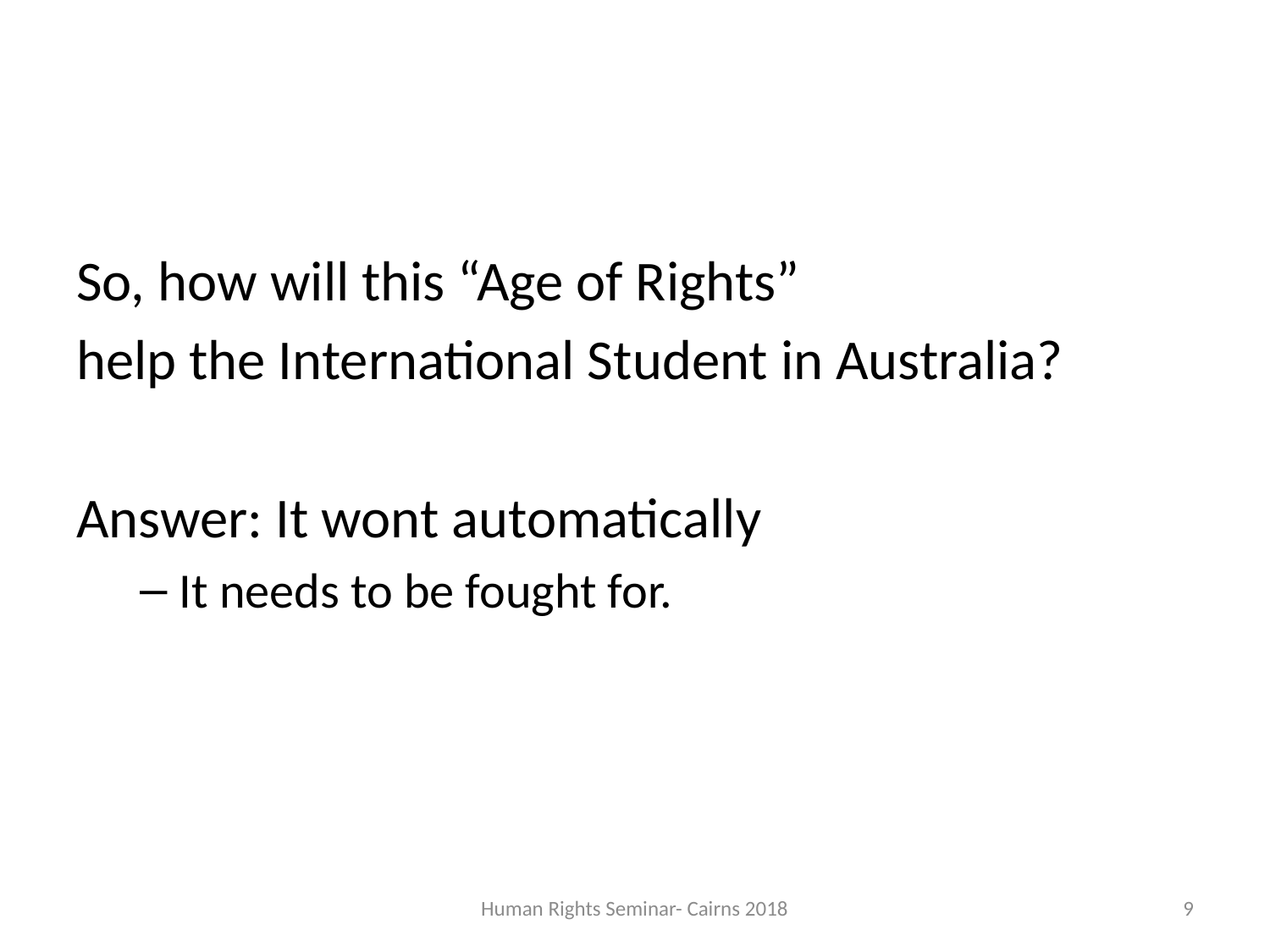

So, how will this “Age of Rights”
help the International Student in Australia?

Answer: It wont automatically
It needs to be fought for.
Human Rights Seminar- Cairns 2018
9